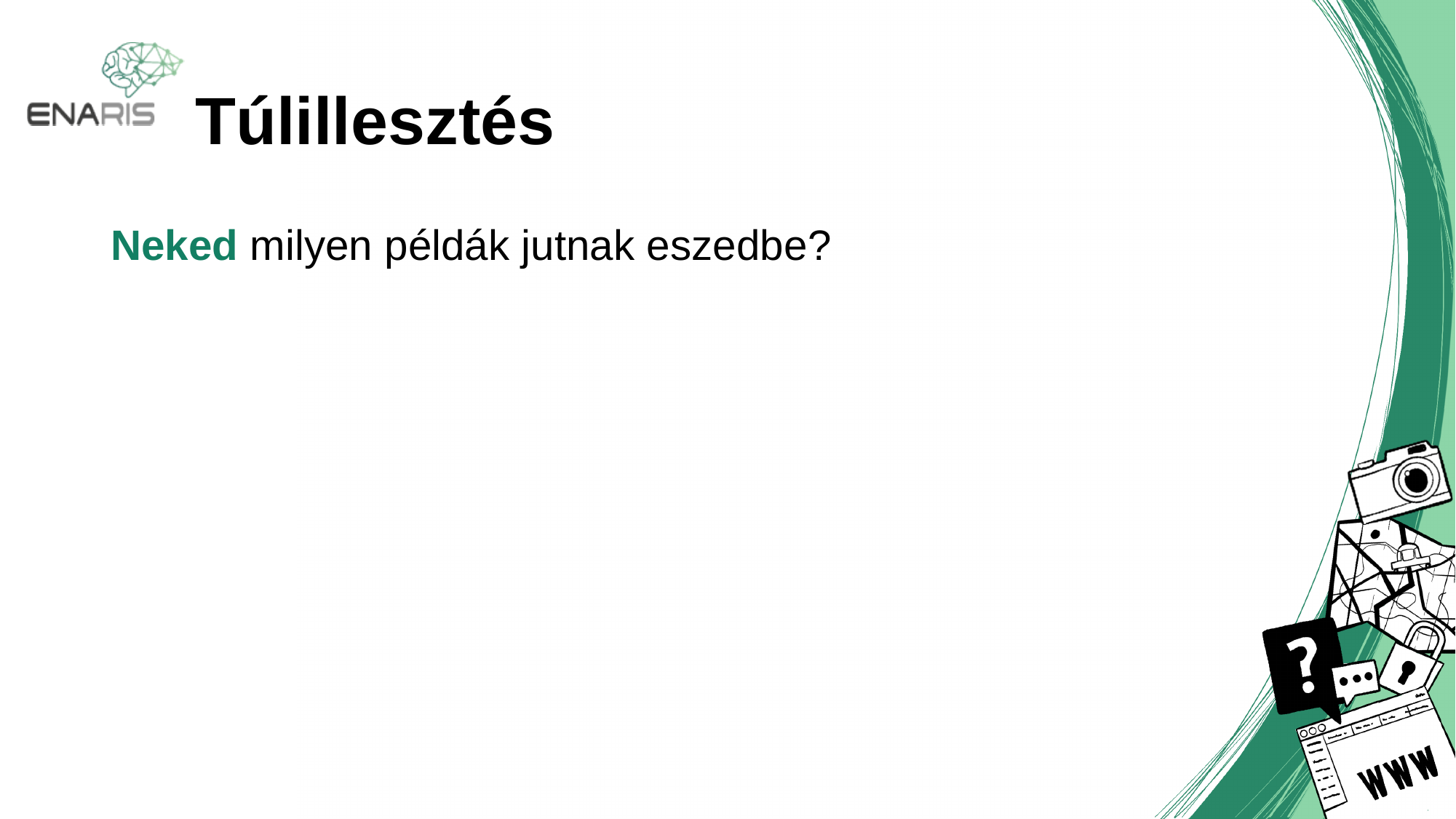

# Túlillesztés
Neked milyen példák jutnak eszedbe?